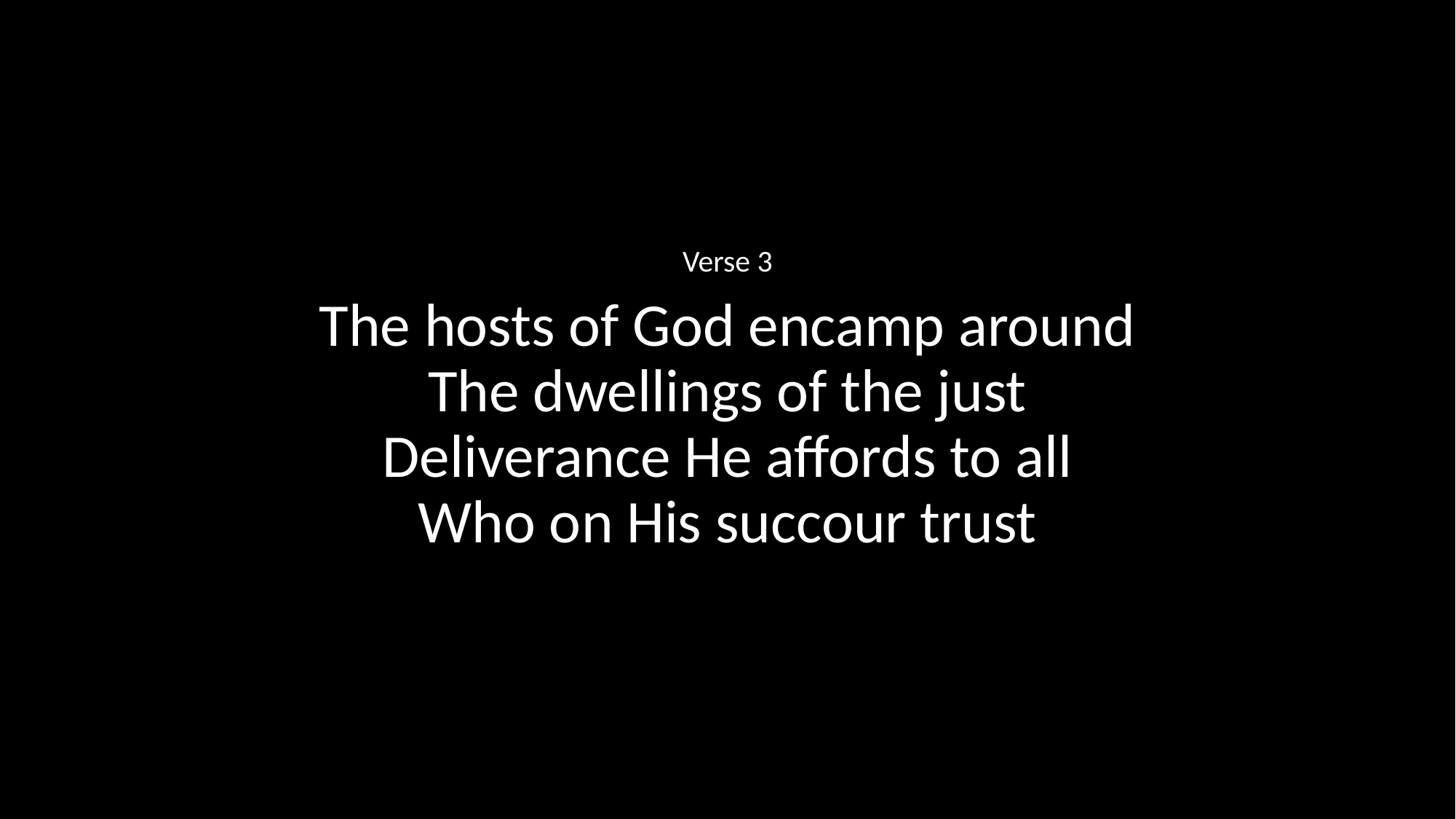

Verse 3
The hosts of God encamp around
The dwellings of the just
Deliverance He affords to all
Who on His succour trust